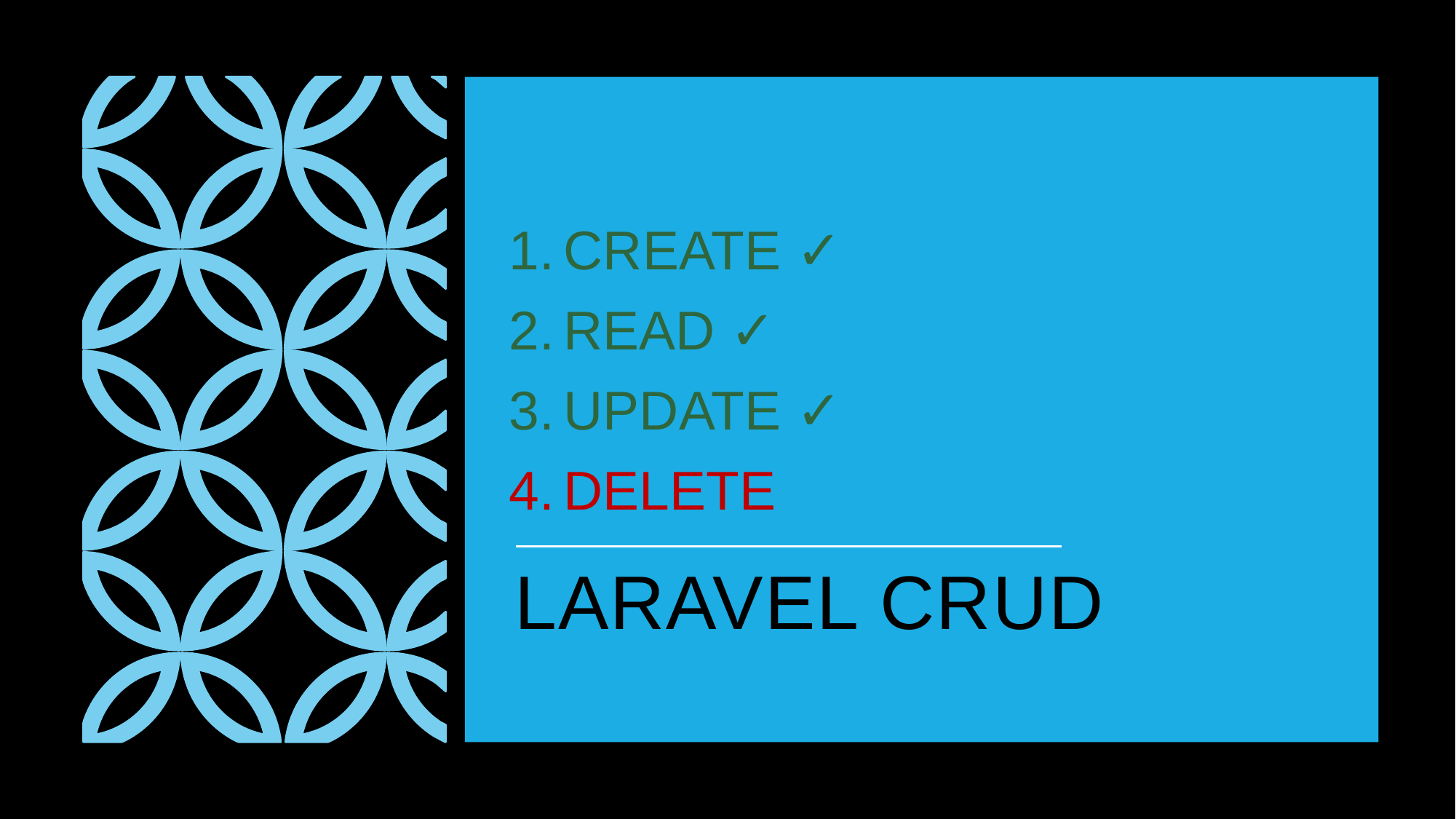

CREATE ✓
READ ✓
UPDATE ✓
DELETE

# LARAVEL CRUD